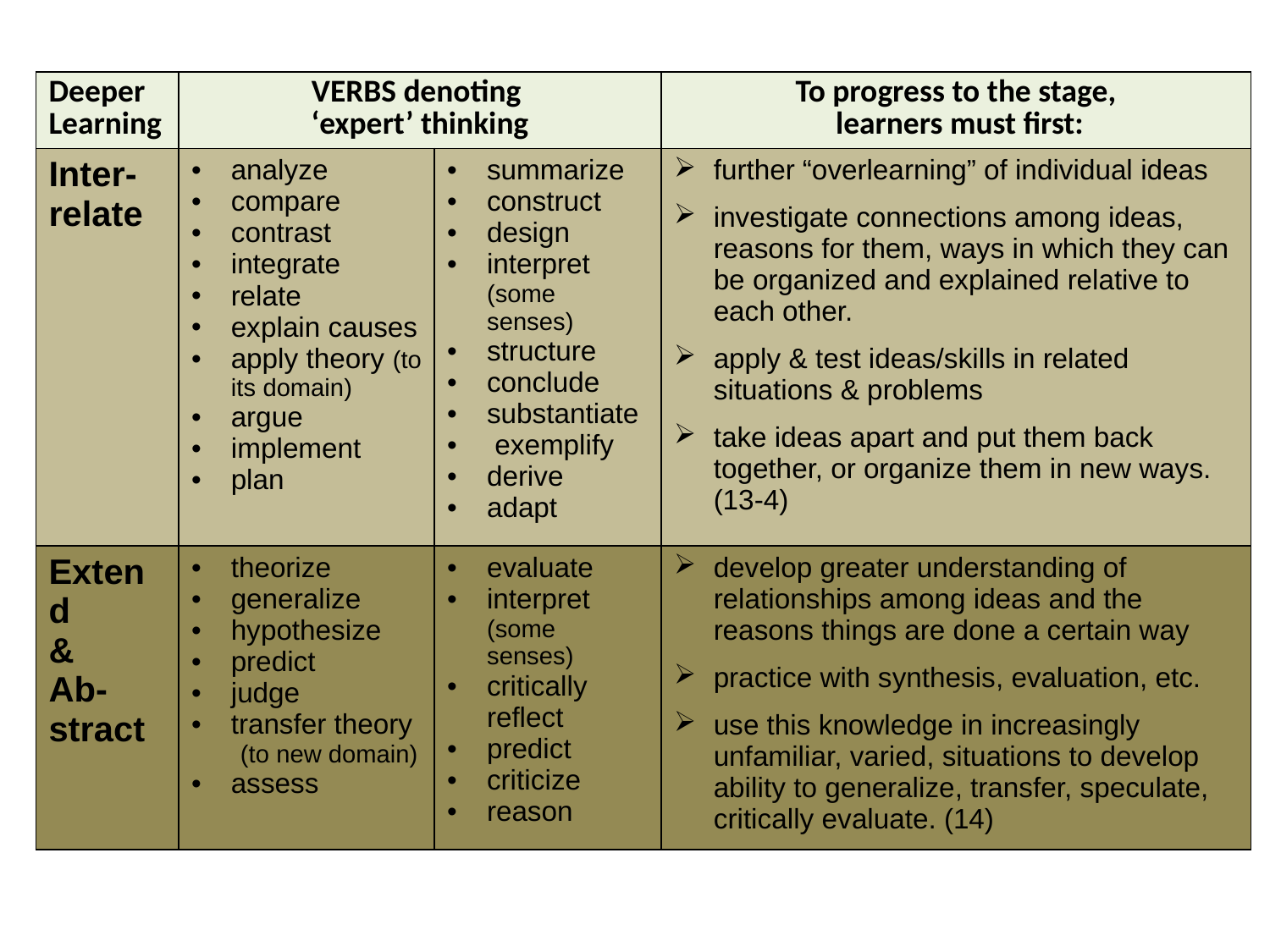

| Deeper Learning | VERBS denoting ‘expert’ thinking |  | To progress to the stage, learners must first: |
| --- | --- | --- | --- |
| Inter-relate | analyze compare contrast integrate relate explain causes apply theory (to its domain) argue implement plan | summarize construct design interpret (some senses) structure conclude substantiate exemplify derive adapt | further “overlearning” of individual ideas investigate connections among ideas, reasons for them, ways in which they can be organized and explained relative to each other. apply & test ideas/skills in related situations & problems take ideas apart and put them back together, or organize them in new ways. (13-4) |
| Extend & Ab-stract | theorize generalize hypothesize predict judge transfer theory (to new domain) assess | evaluate interpret (some senses) critically reflect predict criticize reason | develop greater understanding of relationships among ideas and the reasons things are done a certain way practice with synthesis, evaluation, etc. use this knowledge in increasingly unfamiliar, varied, situations to develop ability to generalize, transfer, speculate, critically evaluate. (14) |